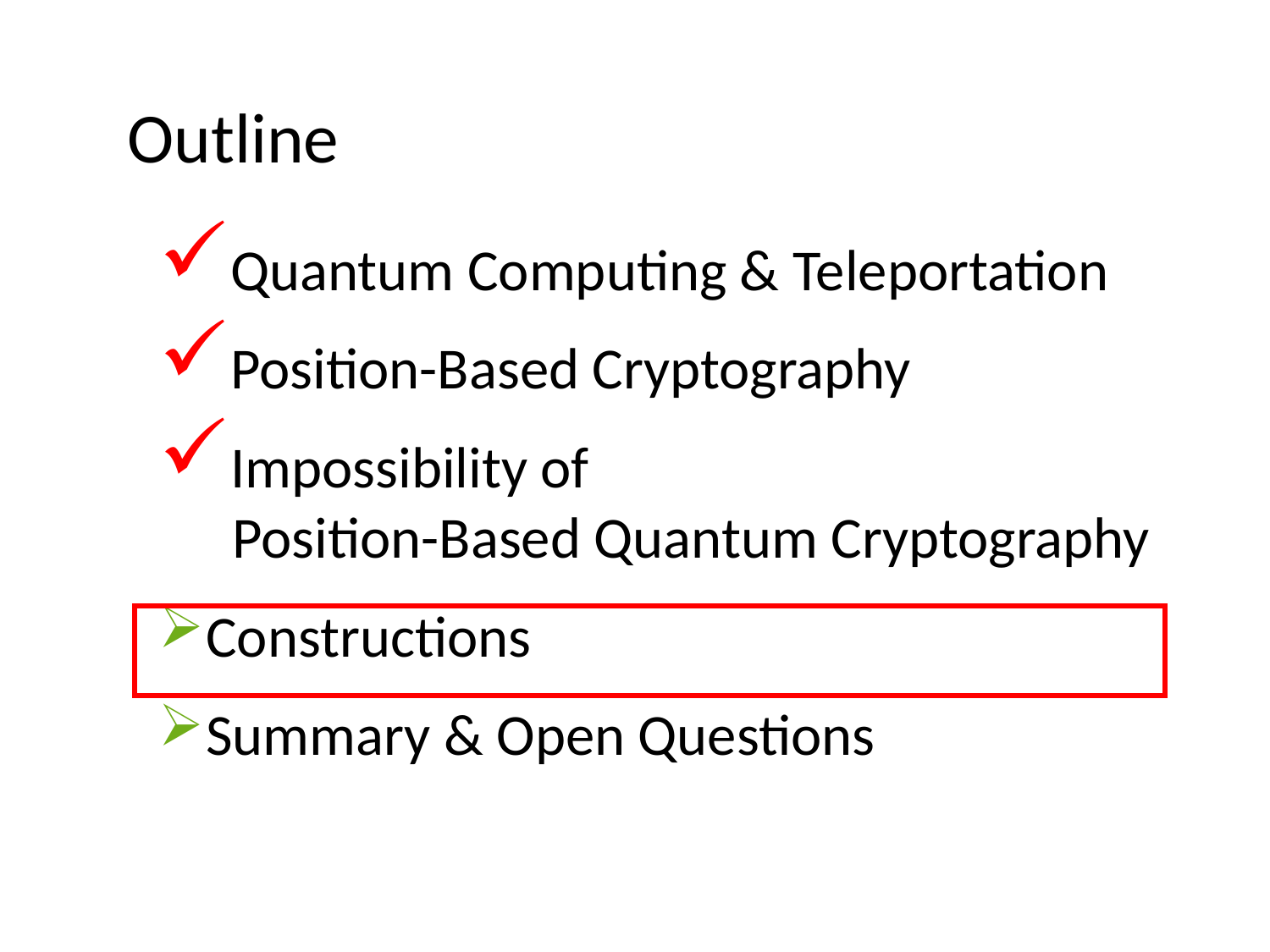

# Outline
Quantum Computing & Teleportation
Position-Based Cryptography
Impossibility of
  Position-Based Quantum Cryptography
Constructions
Summary & Open Questions